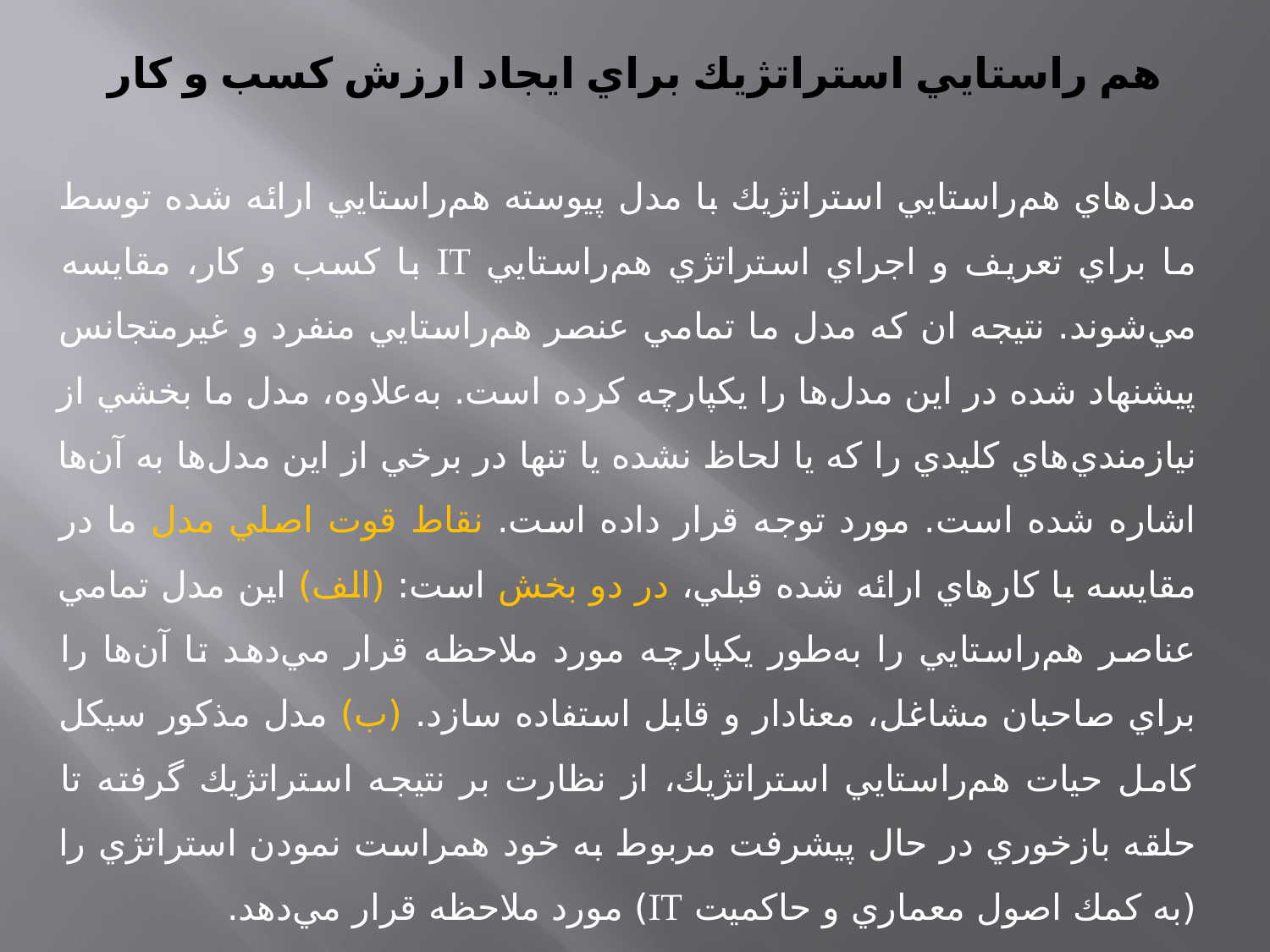

# هم راستايي استراتژيك براي ايجاد ارزش كسب و كار
مدل‌هاي هم‌راستايي استراتژيك با مدل پيوسته هم‌راستايي ارائه شده توسط ما براي تعريف و اجراي استراتژي هم‌راستايي IT با كسب و كار، مقايسه مي‌شوند. نتيجه ان كه مدل ما تمامي عنصر هم‌راستايي منفرد و غيرمتجانس پيشنهاد شده در اين مدل‌ها را يكپارچه كرده است. به‌علاوه، مدل ما بخشي از نيازمندي‌هاي كليدي را كه يا لحاظ نشده يا تنها در برخي از اين مدل‌ها به آن‌ها اشاره شده است. مورد توجه قرار داده است. نقاط قوت اصلي مدل ما در مقايسه با كارهاي ارائه شده قبلي، در دو بخش است: (الف) اين مدل تمامي عناصر هم‌راستايي را به‌طور يكپارچه مورد ملاحظه قرار مي‌دهد تا آن‌ها را براي صاحبان مشاغل، معنادار و قابل استفاده سازد. (ب) مدل مذكور سيكل كامل حيات هم‌راستايي استراتژيك، از نظارت بر نتيجه استراتژيك گرفته تا حلقه بازخوري در حال پيشرفت مربوط به خود همراست نمودن استراتژي را (به كمك اصول معماري و حاكميت IT) مورد ملاحظه قرار مي‌دهد.